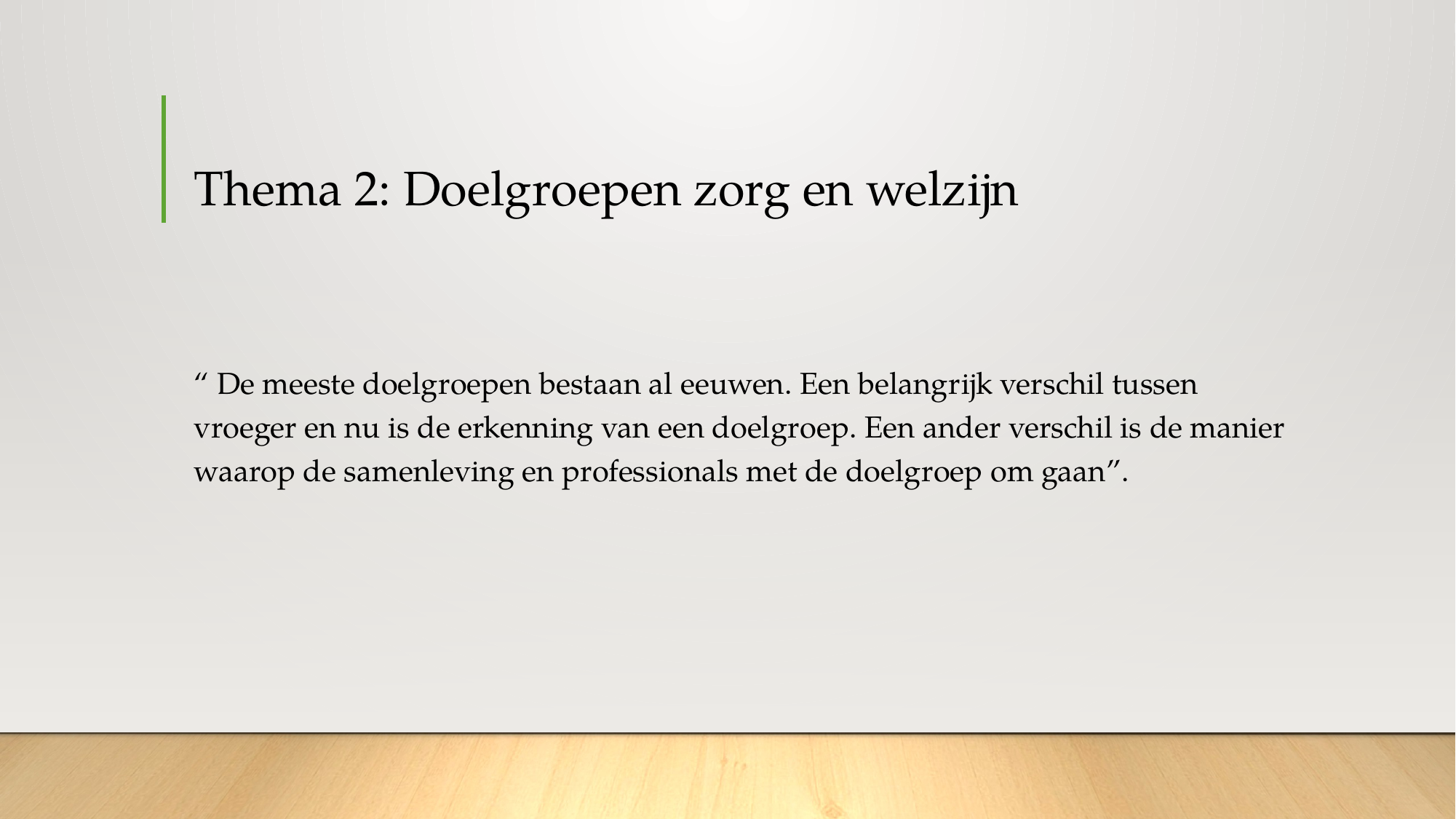

# Thema 2: Doelgroepen zorg en welzijn

“ De meeste doelgroepen bestaan al eeuwen. Een belangrijk verschil tussen vroeger en nu is de erkenning van een doelgroep. Een ander verschil is de manier waarop de samenleving en professionals met de doelgroep om gaan”.